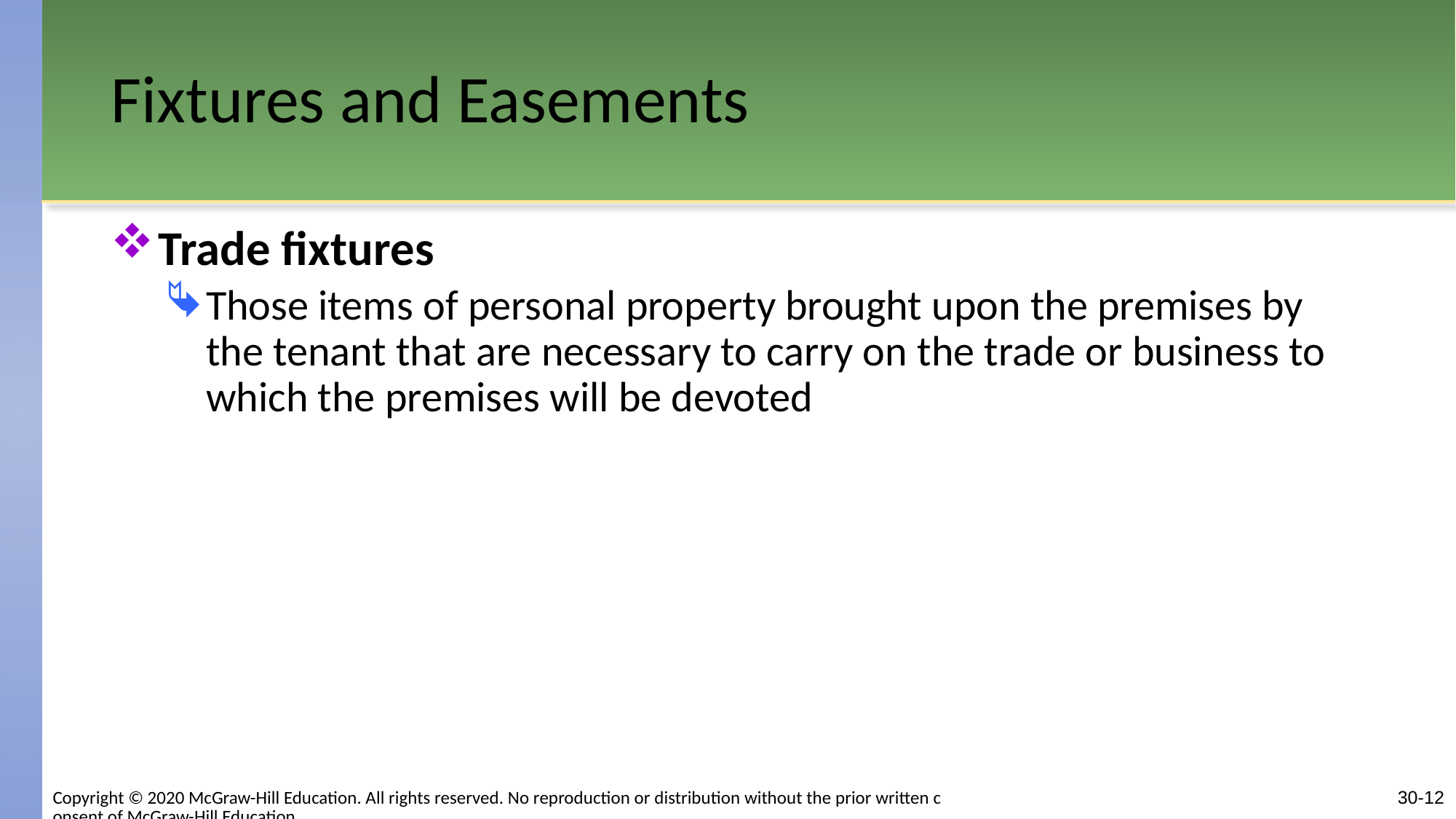

# Fixtures and Easements
Trade fixtures
Those items of personal property brought upon the premises by the tenant that are necessary to carry on the trade or business to which the premises will be devoted

Copyright © 2020 McGraw-Hill Education. All rights reserved. No reproduction or distribution without the prior written consent of McGraw-Hill Education.
30-12